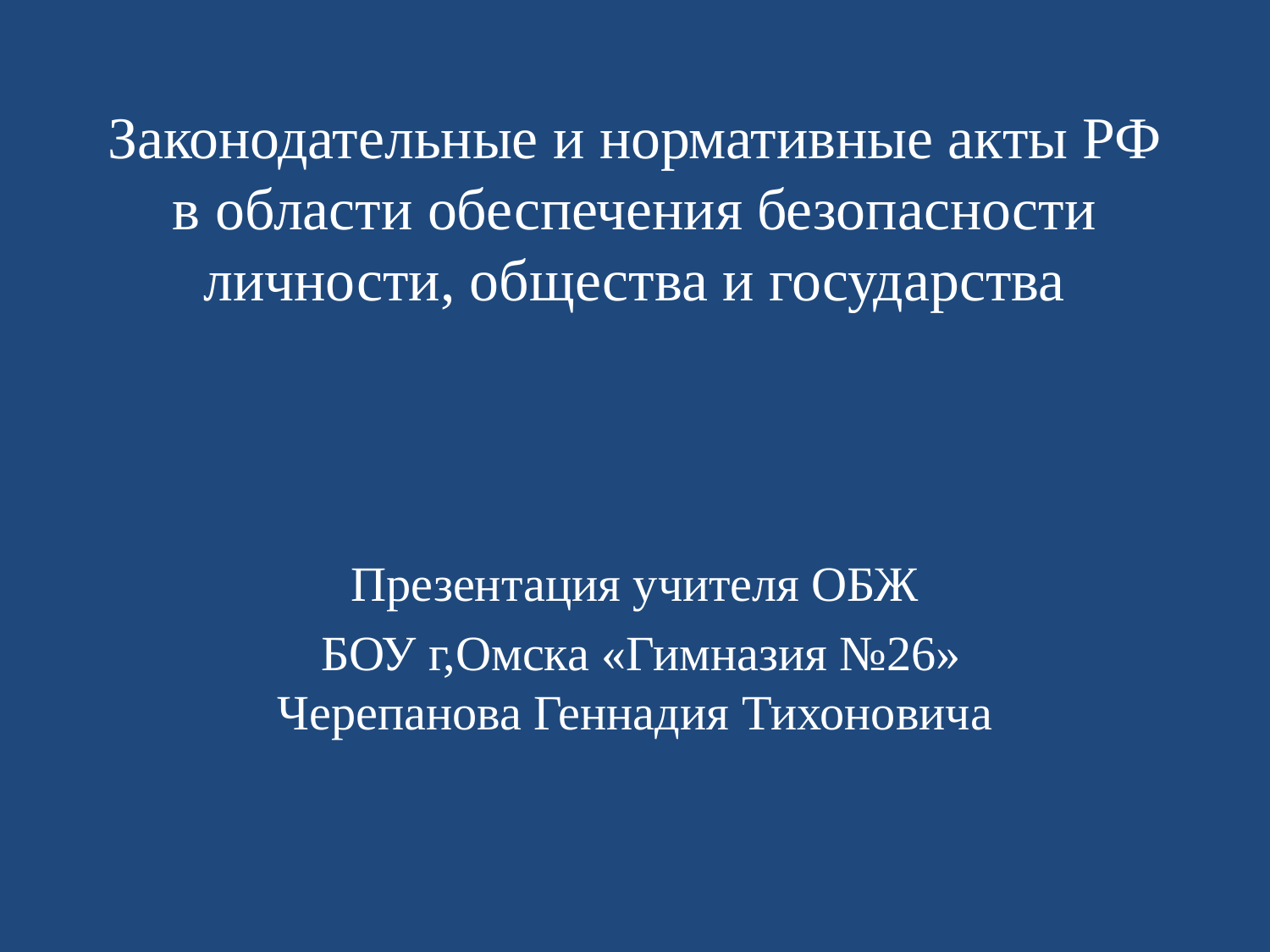

# Законодательные и нормативные акты РФ в области обеспечения безопасности личности, общества и государства
Презентация учителя ОБЖ
 БОУ г,Омска «Гимназия №26» Черепанова Геннадия Тихоновича